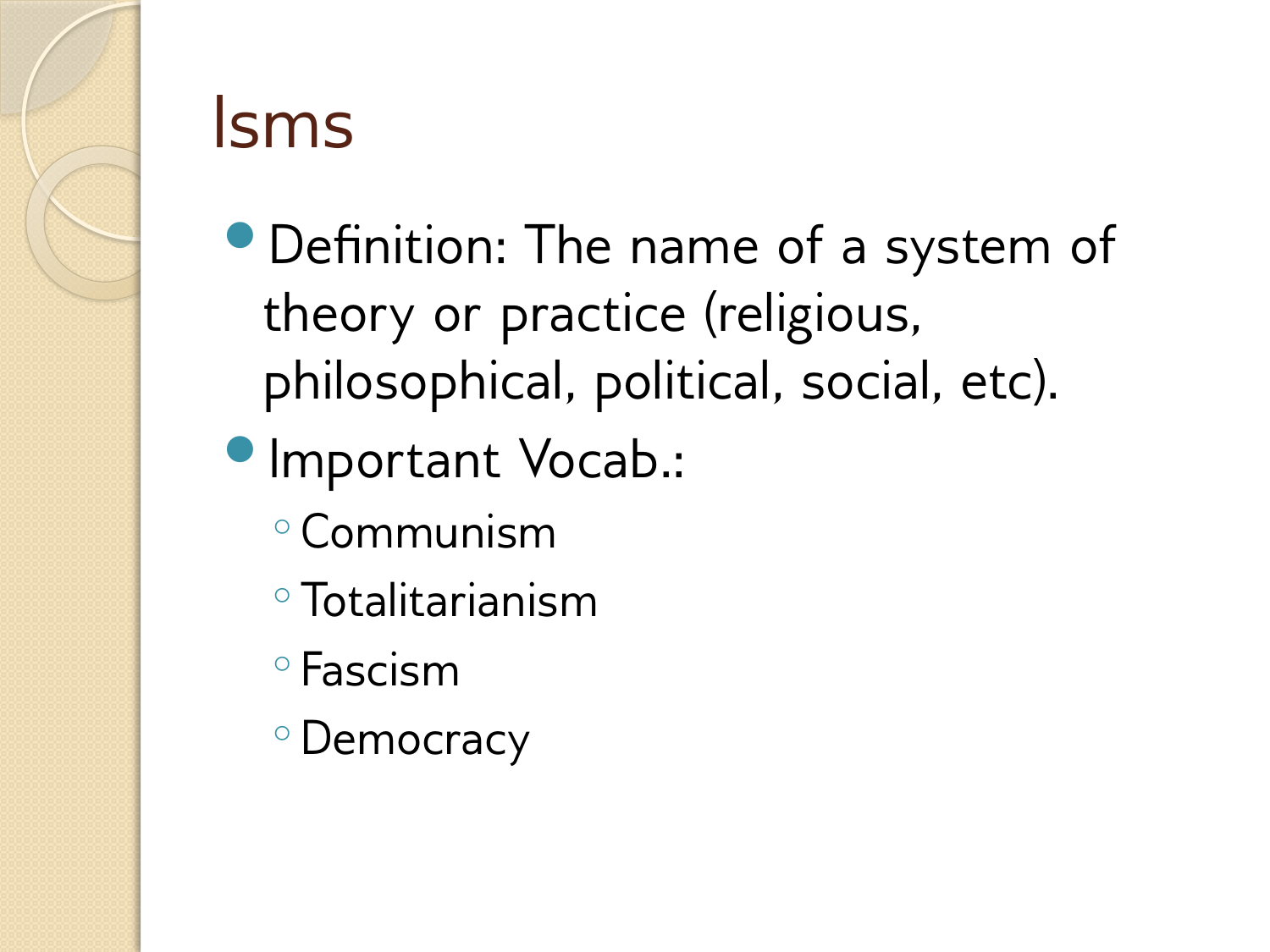

# Isms
Definition: The name of a system of theory or practice (religious, philosophical, political, social, etc).
Important Vocab.:
Communism
Totalitarianism
Fascism
Democracy